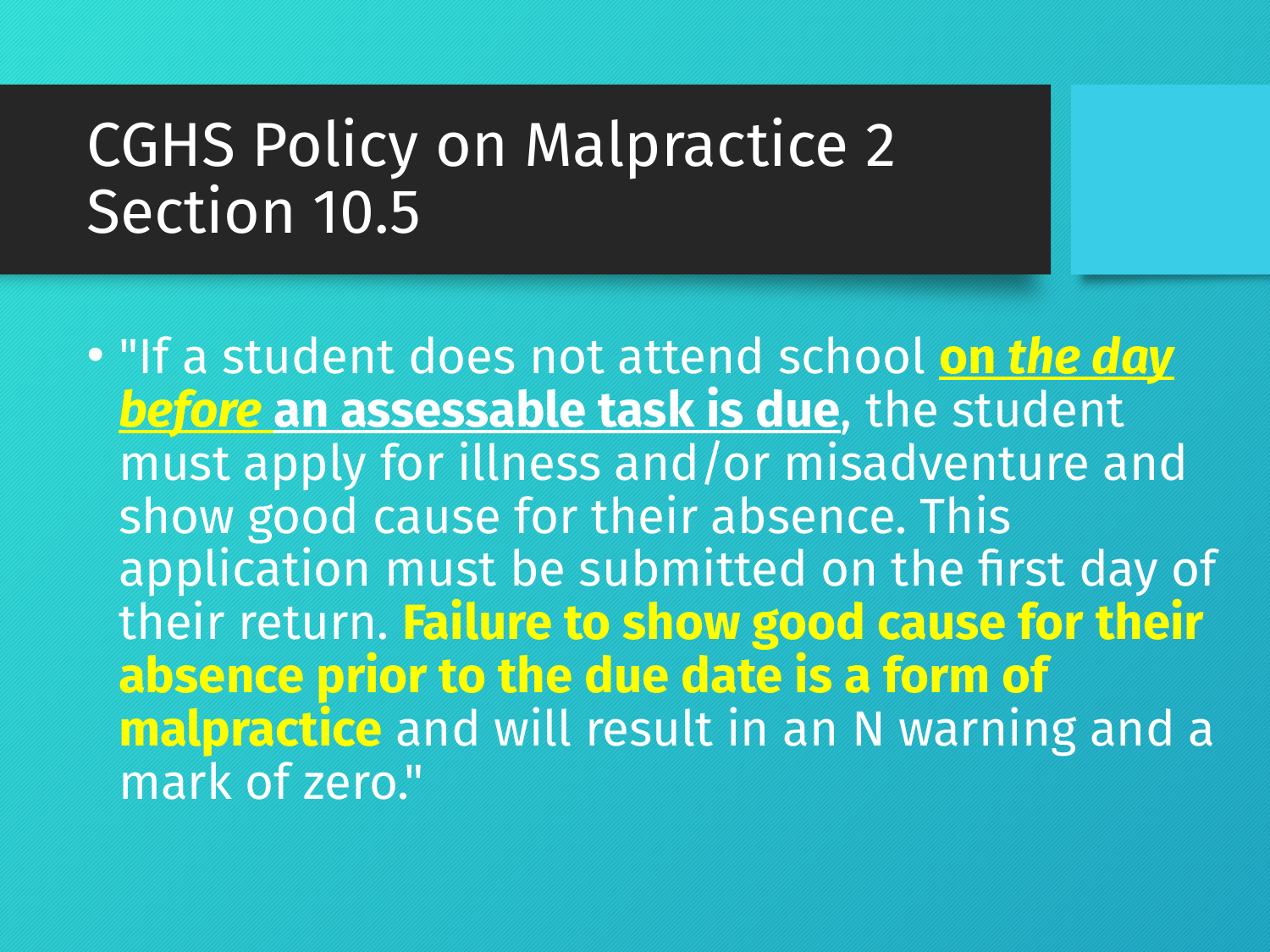

# CGHS Policy on Malpractice 2 Section 10.5
"If a student does not attend school on the day before an assessable task is due, the student must apply for illness and/or misadventure and show good cause for their absence. This application must be submitted on the first day of their return. Failure to show good cause for their absence prior to the due date is a form of malpractice and will result in an N warning and a mark of zero."